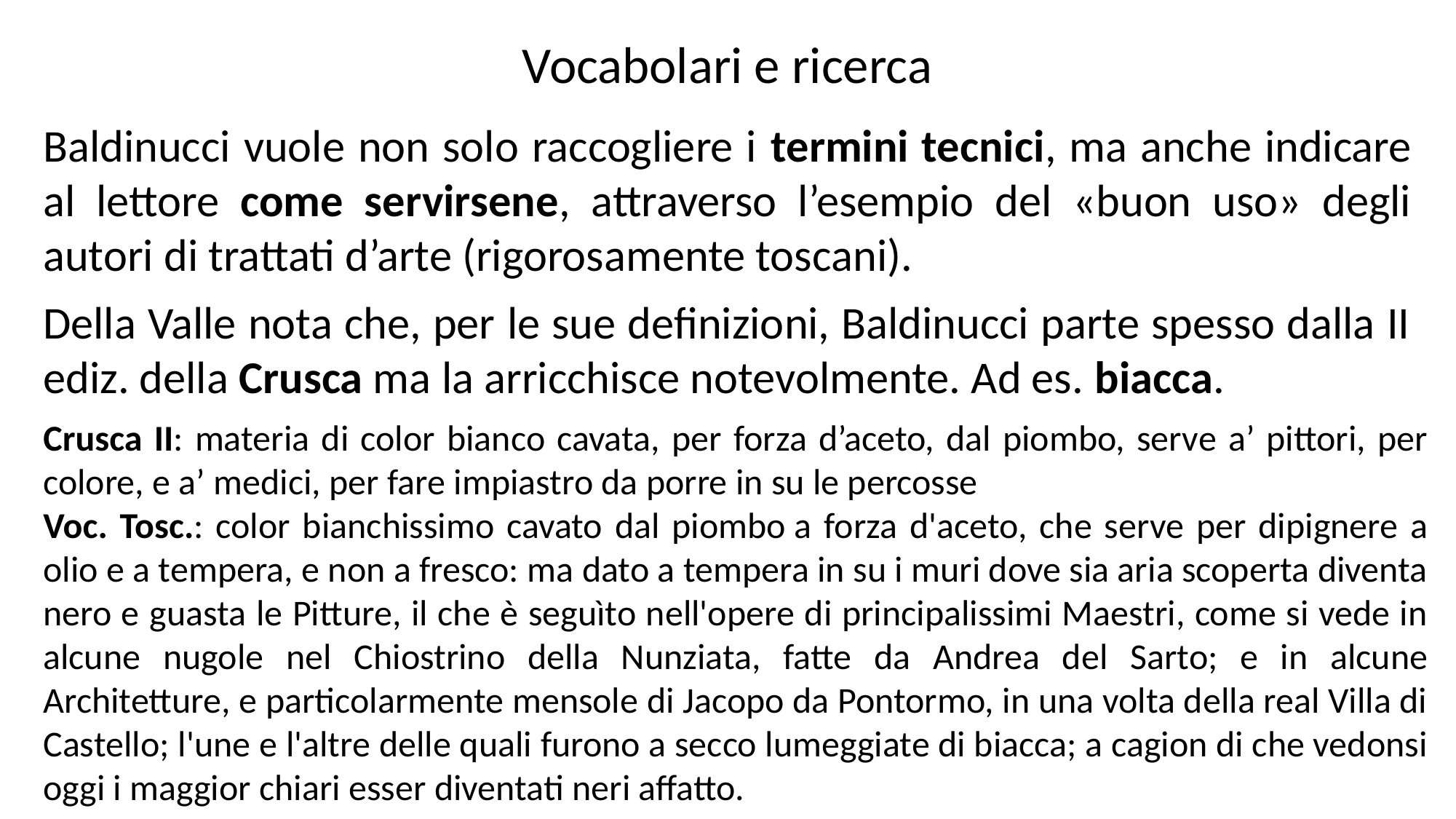

# Vocabolari e ricerca
Baldinucci vuole non solo raccogliere i termini tecnici, ma anche indicare al lettore come servirsene, attraverso l’esempio del «buon uso» degli autori di trattati d’arte (rigorosamente toscani).
Della Valle nota che, per le sue definizioni, Baldinucci parte spesso dalla II ediz. della Crusca ma la arricchisce notevolmente. Ad es. biacca.
Crusca II: materia di color bianco cavata, per forza d’aceto, dal piombo, serve a’ pittori, per colore, e a’ medici, per fare impiastro da porre in su le percosse
Voc. Tosc.: color bianchissimo cavato dal piombo a forza d'aceto, che serve per dipignere a olio e a tempera, e non a fresco: ma dato a tempera in su i muri dove sia aria scoperta diventa nero e guasta le Pitture, il che è seguìto nell'opere di principalissimi Maestri, come si vede in alcune nugole nel Chiostrino della Nunziata, fatte da Andrea del Sarto; e in alcune Architetture, e particolarmente mensole di Jacopo da Pontormo, in una volta della real Villa di Castello; l'une e l'altre delle quali furono a secco lumeggiate di biacca; a cagion di che vedonsi oggi i maggior chiari esser diventati neri affatto.